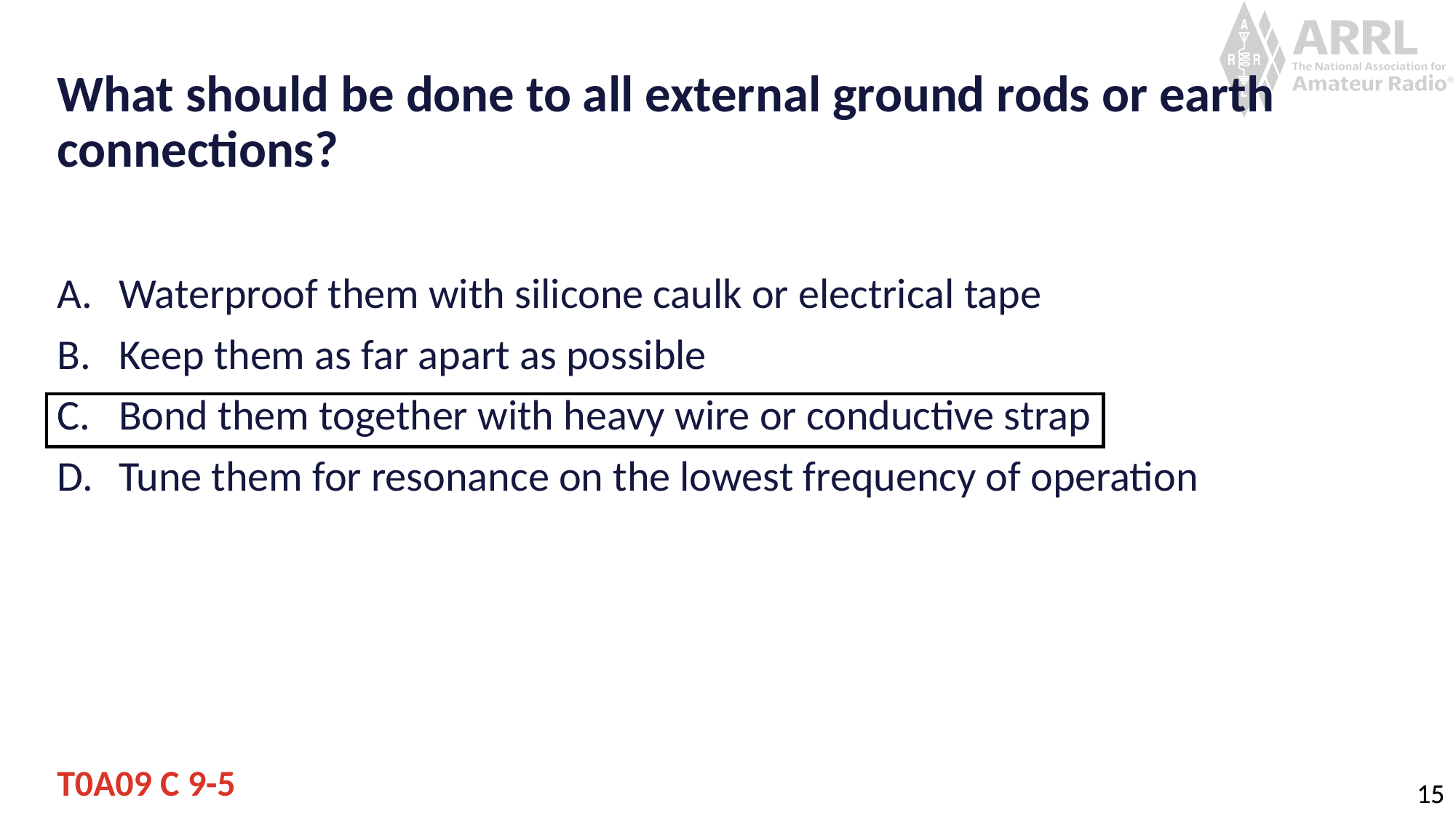

# What should be done to all external ground rods or earth connections?
Waterproof them with silicone caulk or electrical tape
Keep them as far apart as possible
Bond them together with heavy wire or conductive strap
Tune them for resonance on the lowest frequency of operation

T0A09 C 9-5